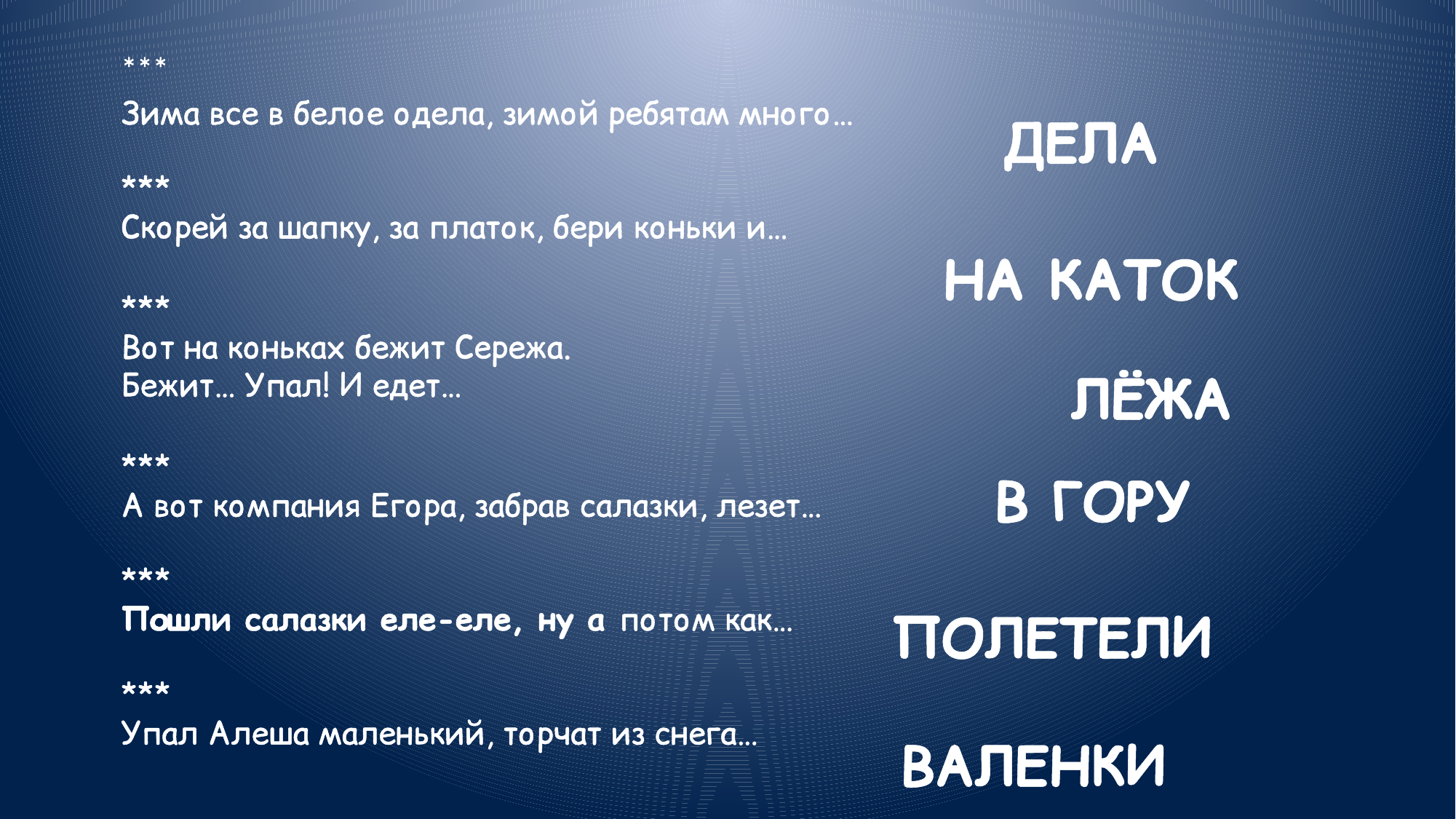

***
Зима все в белое одела, зимой ребятам много… 
*** 
Скорей за шапку, за платок, бери коньки и…
*** 
Вот на коньках бежит Сережа. 
Бежит… Упал! И едет…
*** 
А вот компания Егора, забрав салазки, лезет… 
*** 
Пошли салазки еле-еле, ну а потом как… 
*** 
Упал Алеша маленький, торчат из снега…
# ДЕЛА
НА КАТОК
ЛЁЖА
В ГОРУ
ПОЛЕТЕЛИ
ВАЛЕНКИ